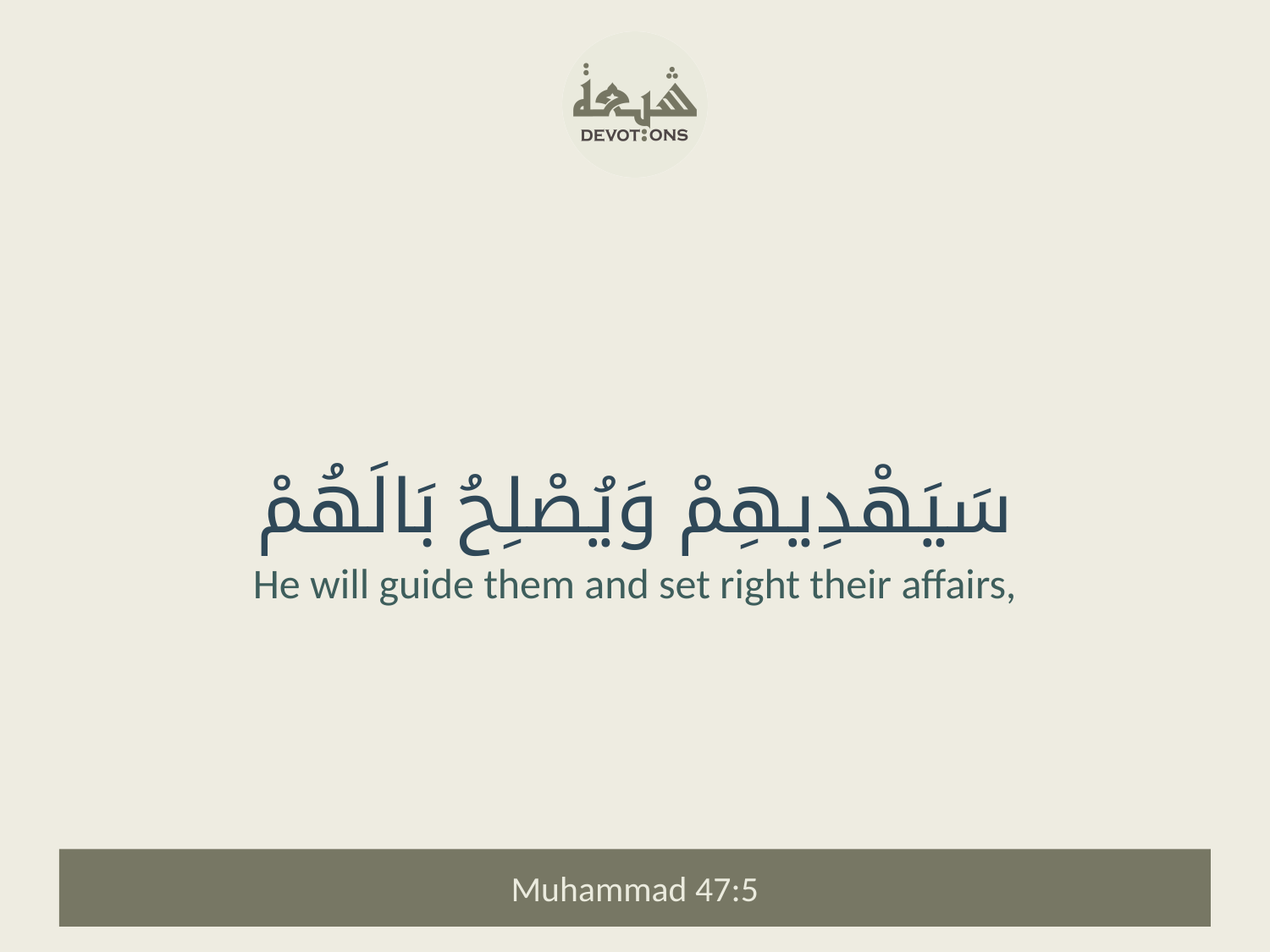

سَيَهْدِيهِمْ وَيُصْلِحُ بَالَهُمْ
He will guide them and set right their affairs,
Muhammad 47:5